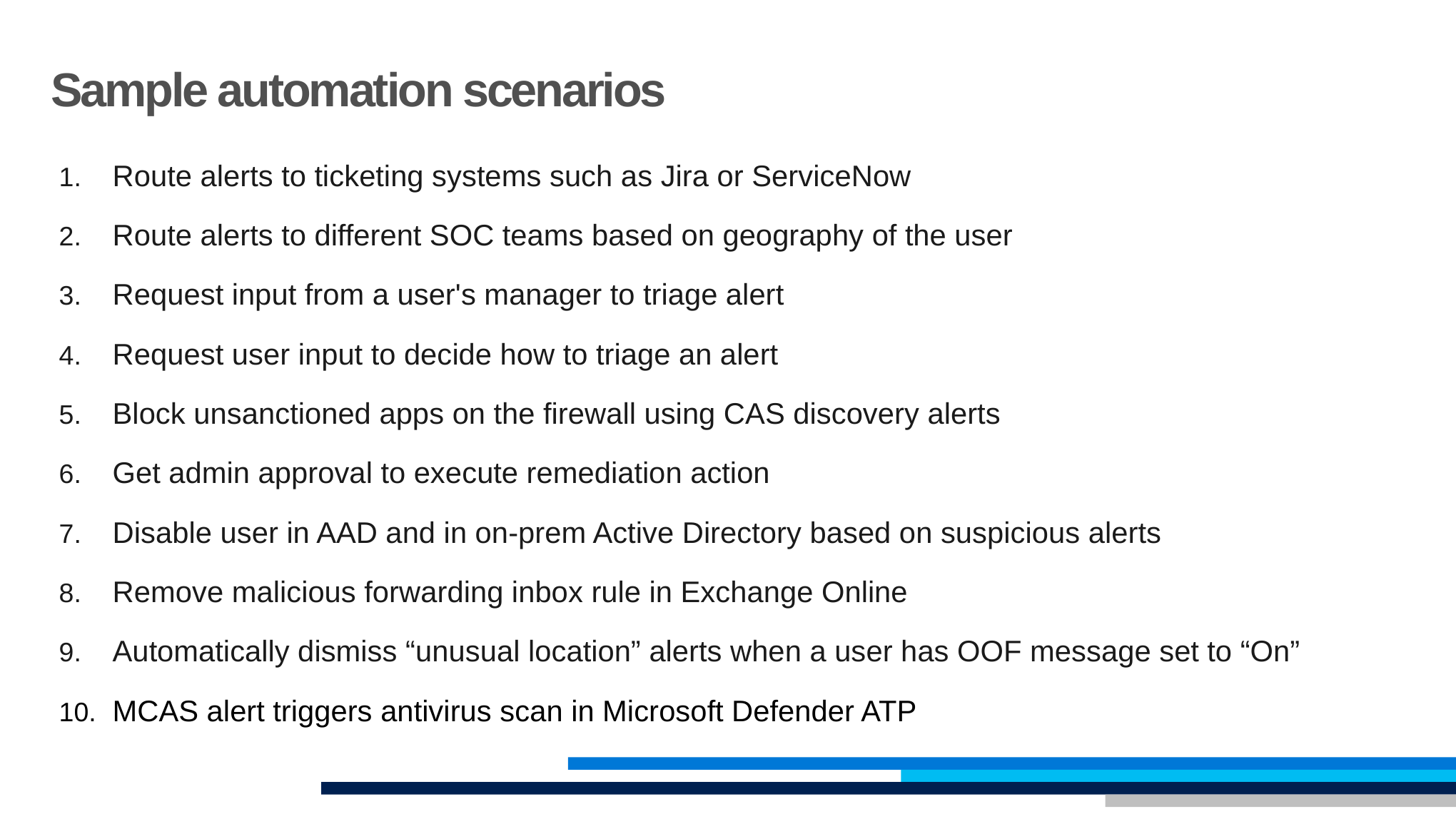

# Sample automation scenarios
Route alerts to ticketing systems such as Jira or ServiceNow
Route alerts to different SOC teams based on geography of the user
Request input from a user's manager to triage alert
Request user input to decide how to triage an alert
Block unsanctioned apps on the firewall using CAS discovery alerts
Get admin approval to execute remediation action
Disable user in AAD and in on-prem Active Directory based on suspicious alerts
Remove malicious forwarding inbox rule in Exchange Online
Automatically dismiss “unusual location” alerts when a user has OOF message set to “On”
MCAS alert triggers antivirus scan in Microsoft Defender ATP